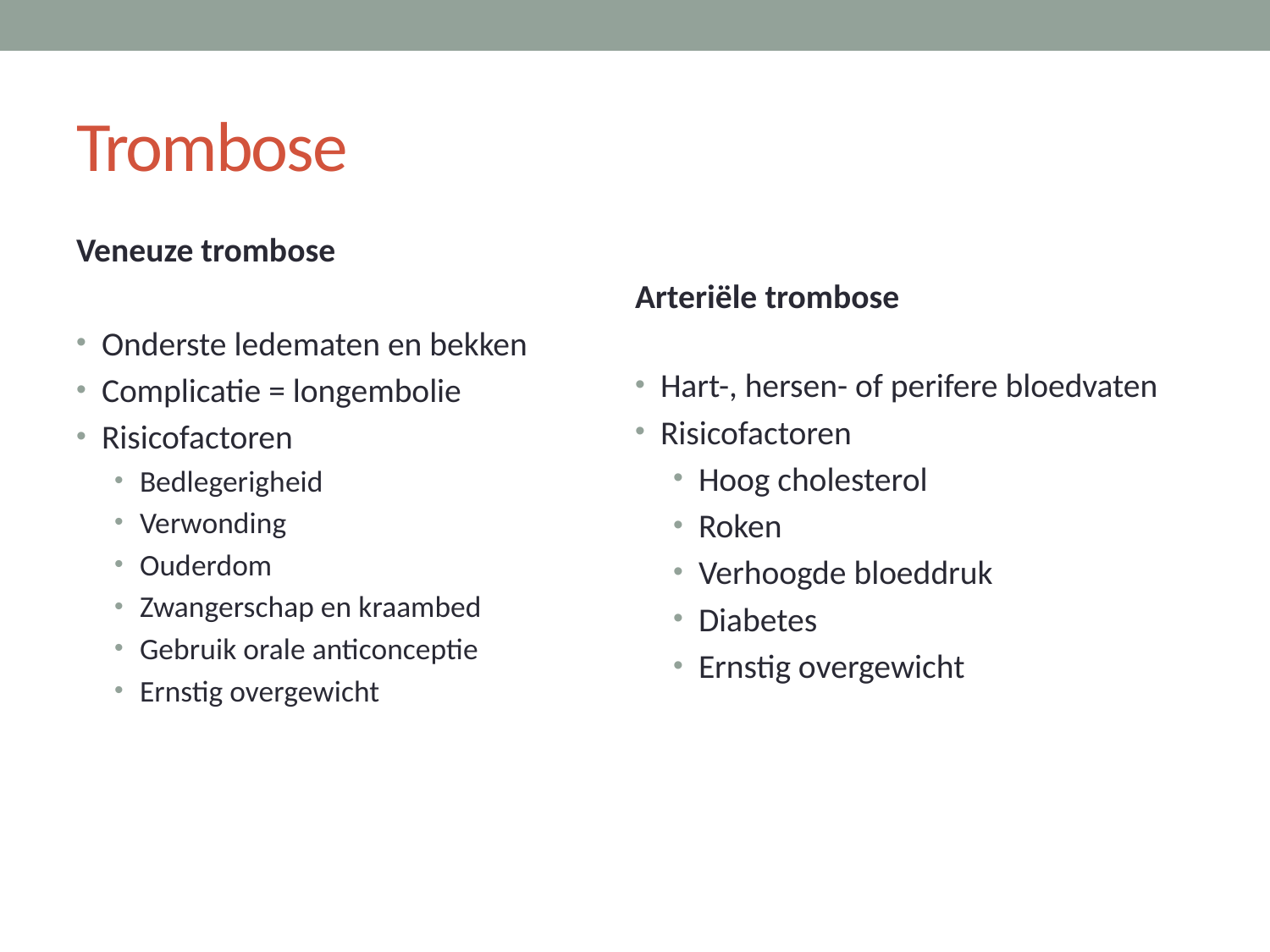

# Trombose
Veneuze trombose

Onderste ledematen en bekken
Complicatie = longembolie
Risicofactoren
Bedlegerigheid
Verwonding
Ouderdom
Zwangerschap en kraambed
Gebruik orale anticonceptie
Ernstig overgewicht

Arteriële trombose

Hart-, hersen- of perifere bloedvaten
Risicofactoren
Hoog cholesterol
Roken
Verhoogde bloeddruk
Diabetes
Ernstig overgewicht